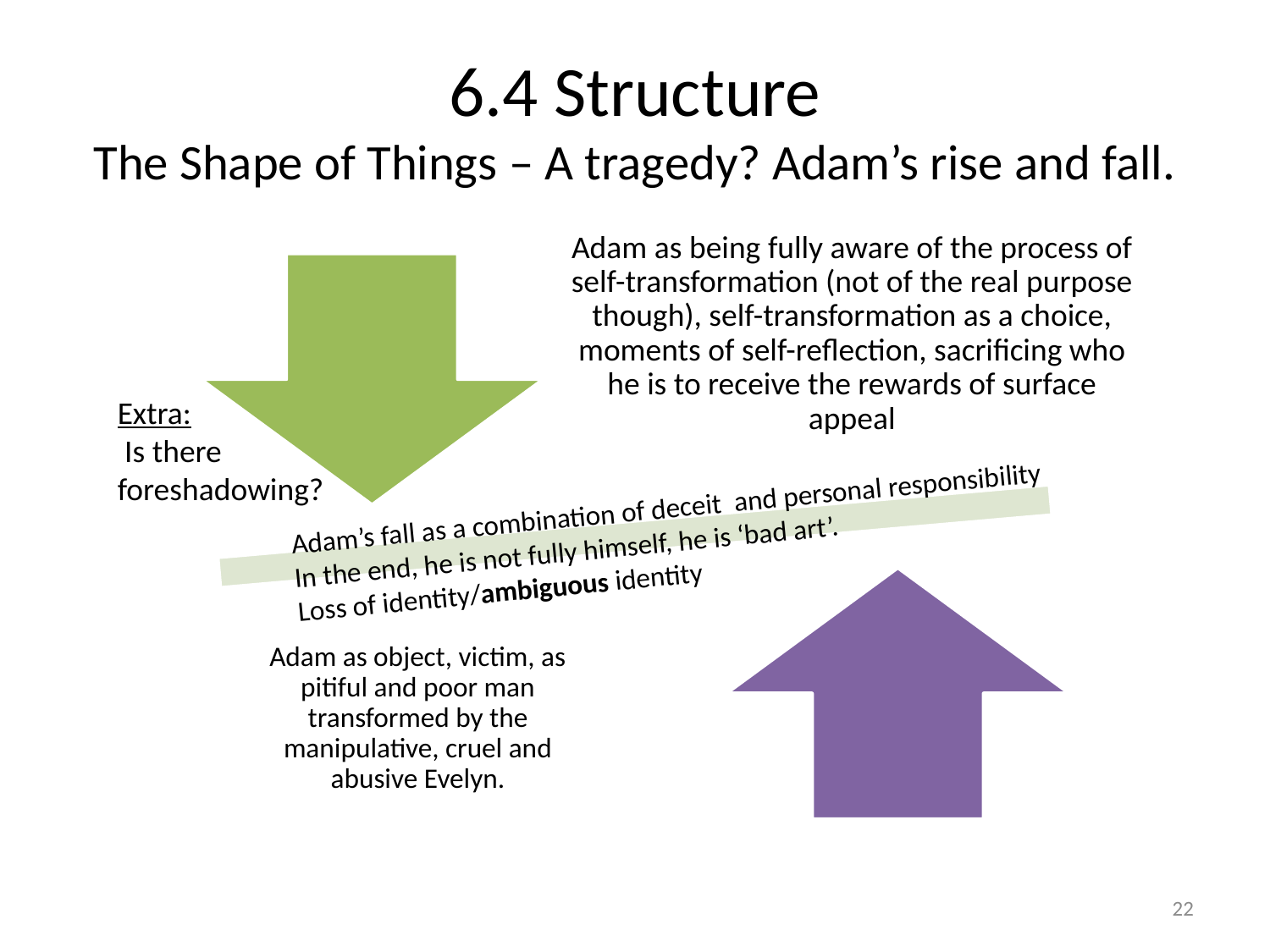

# 6.4 Structure The Shape of Things – A tragedy? Adam’s rise and fall.
Adam as being fully aware of the process of self-transformation (not of the real purpose though), self-transformation as a choice, moments of self-reflection, sacrificing who he is to receive the rewards of surface appeal

Adam as object, victim, as pitiful and poor man transformed by the manipulative, cruel and abusive Evelyn.
Extra:
 Is there
foreshadowing?
Adam’s fall as a combination of deceit  and personal responsibility
In the end, he is not fully himself, he is ‘bad art’.
Loss of identity/ambiguous identity
22